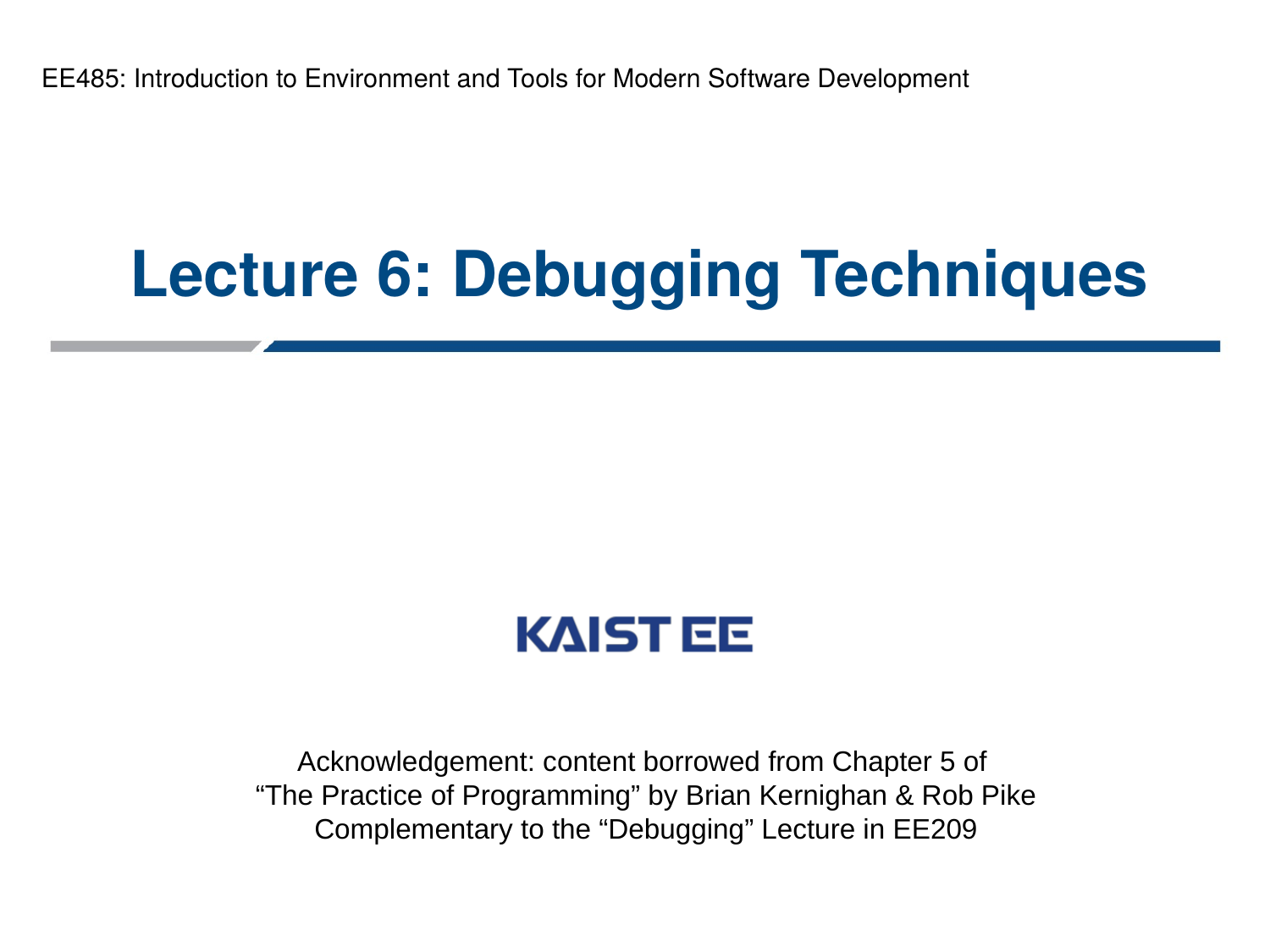

EE485: Introduction to Environment and Tools for Modern Software Development
# Lecture 6: Debugging Techniques
Acknowledgement: content borrowed from Chapter 5 of
“The Practice of Programming” by Brian Kernighan & Rob Pike
Complementary to the “Debugging” Lecture in EE209